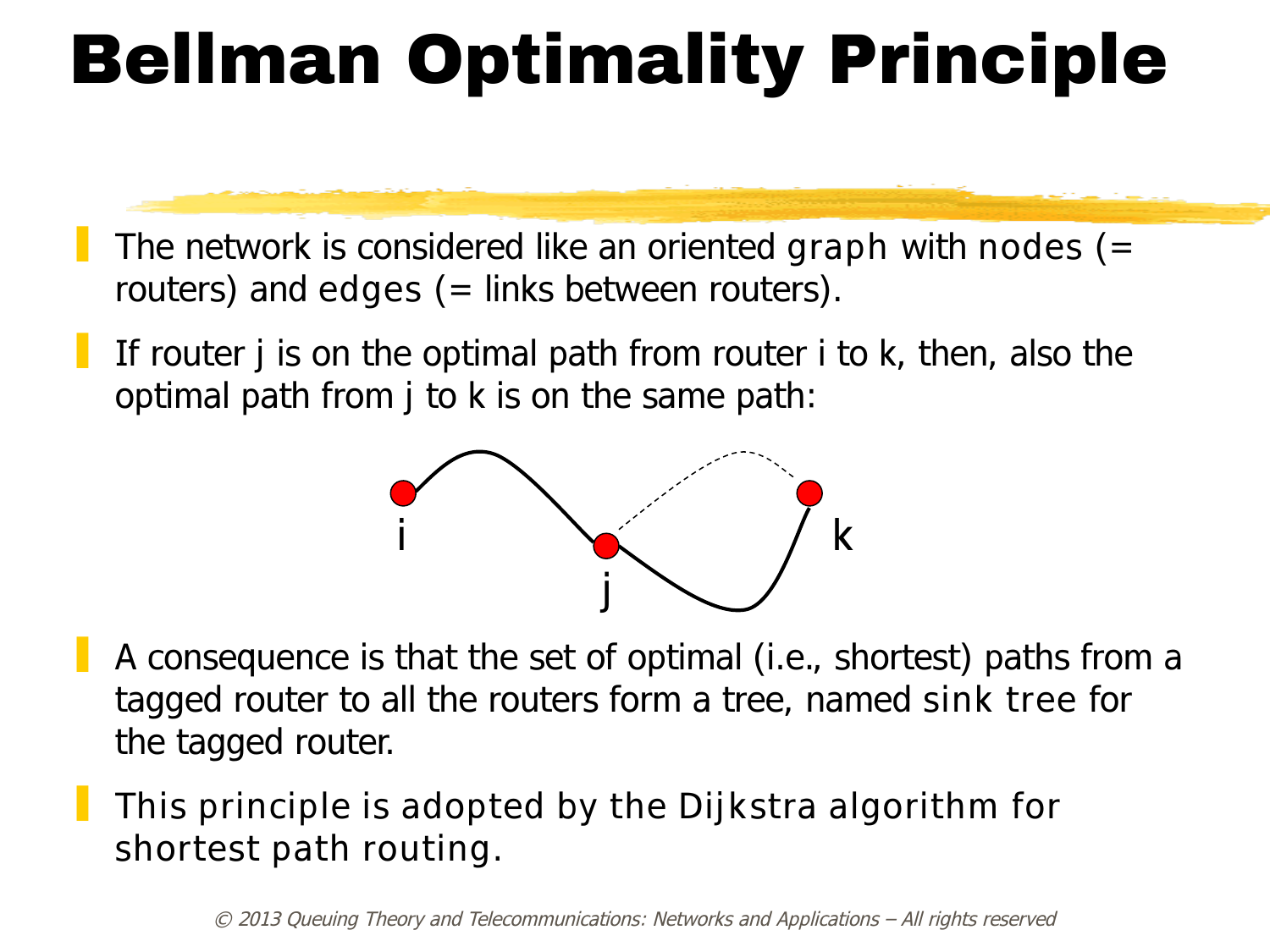

# Bellman Optimality Principle

The network is considered like an oriented graph with nodes (= routers) and edges (= links between routers).

If router j is on the optimal path from router i to k, then, also the  optimal path from j to k is on the same path:

A consequence is that the set of optimal (i.e., shortest) paths from a tagged router to all the routers form a tree, named sink tree for the tagged router.

This principle is adopted by the Dijkstra algorithm for shortest path routing.

i
k
j
© 2013 Queuing Theory and Telecommunications: Networks and Applications – All rights reserved